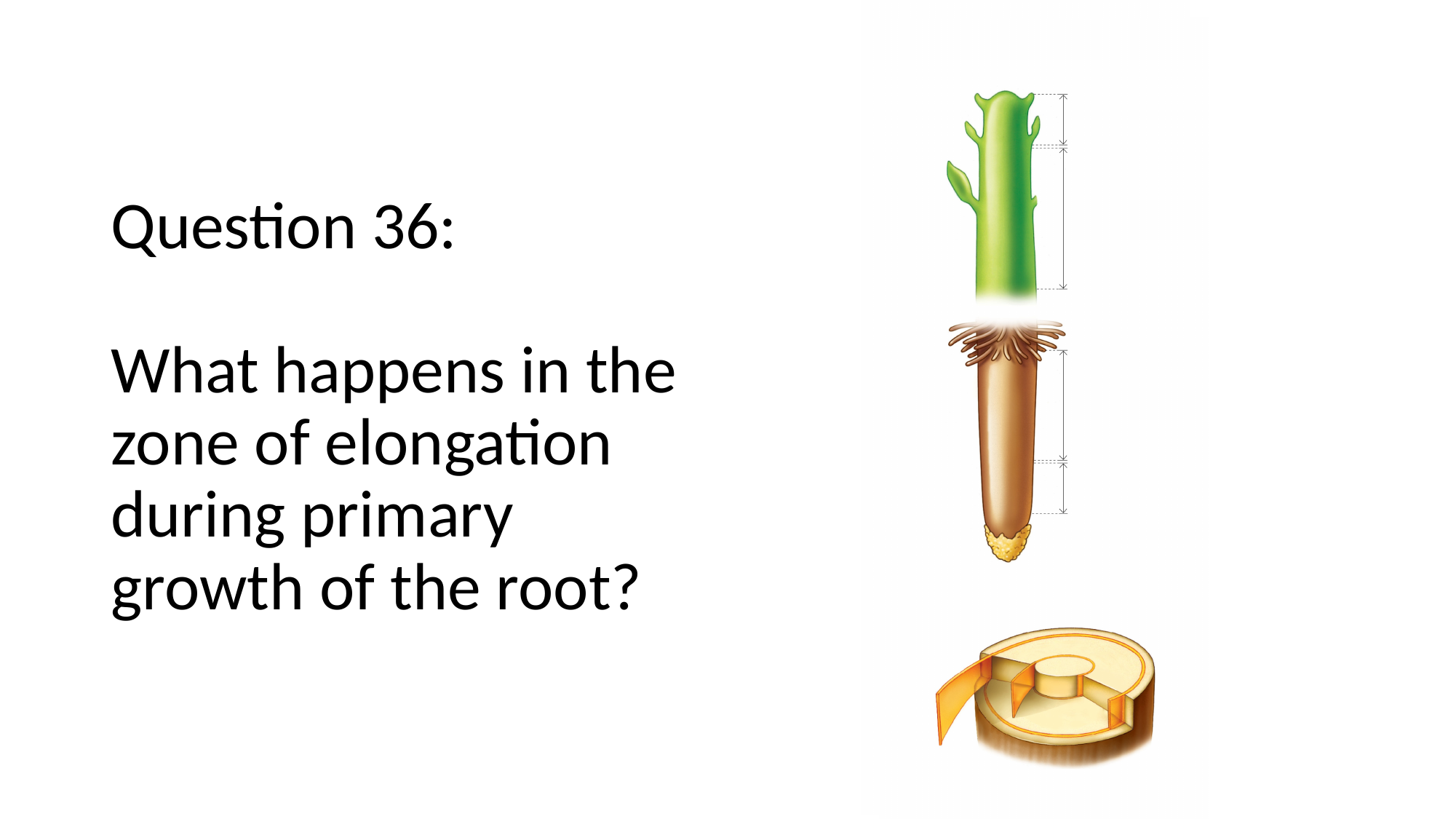

# Question 36: What happens in the zone of elongation during primary growth of the root?